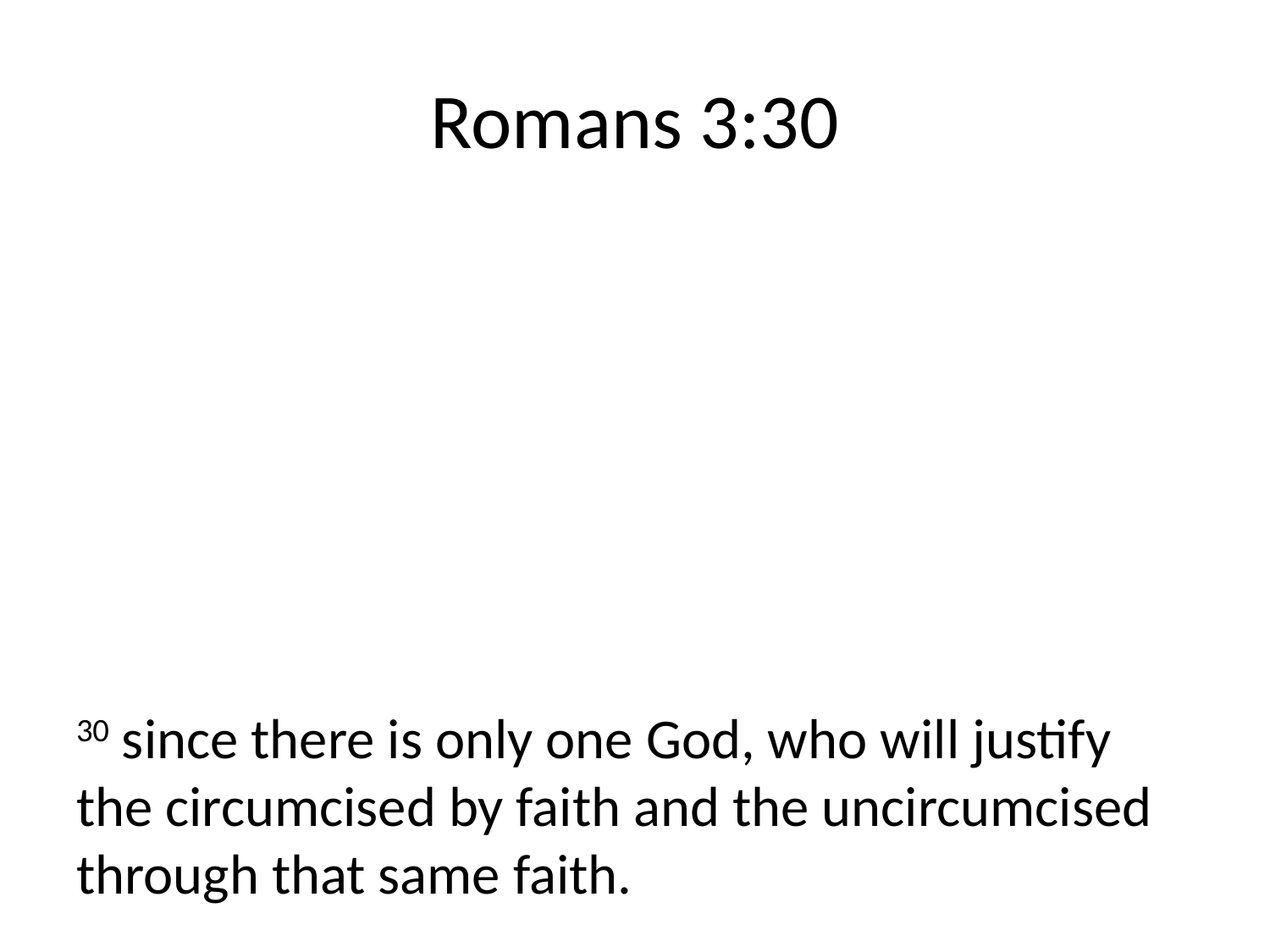

# Romans 3:30

30 since there is only one God, who will justify the circumcised by faith and the uncircumcised through that same faith.